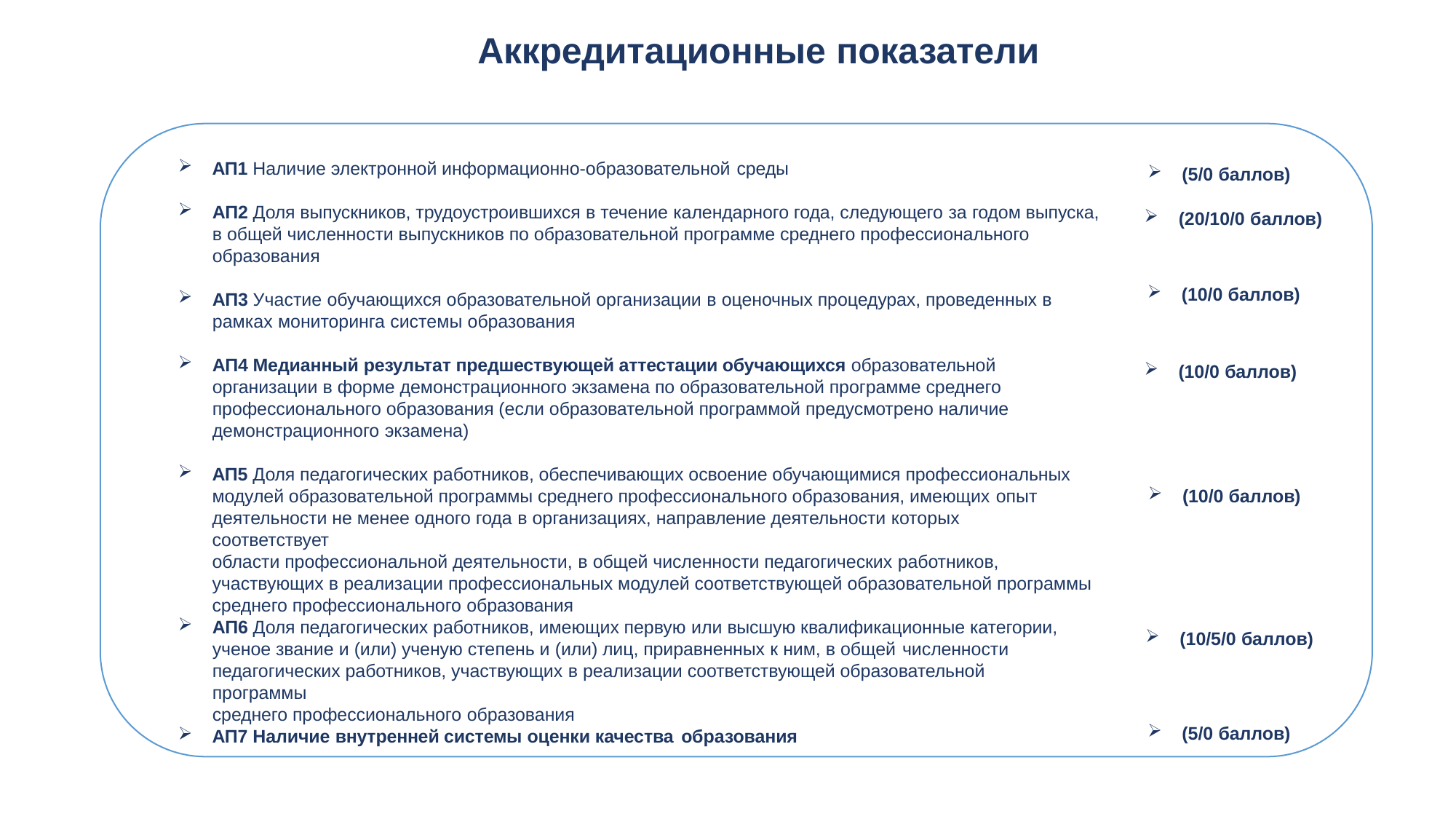

# Аккредитационные показатели

АП1 Наличие электронной информационно-образовательной среды
(5/0 баллов)
АП2 Доля выпускников, трудоустроившихся в течение календарного года, следующего за годом выпуска,  в общей численности выпускников по образовательной программе среднего профессионального  образования
(20/10/0 баллов)
(10/0 баллов)
АП3 Участие обучающихся образовательной организации в оценочных процедурах, проведенных в  рамках мониторинга системы образования
АП4 Медианный результат предшествующей аттестации обучающихся образовательной  организации в форме демонстрационного экзамена по образовательной программе среднего  профессионального образования (если образовательной программой предусмотрено наличие  демонстрационного экзамена)
(10/0 баллов)
АП5 Доля педагогических работников, обеспечивающих освоение обучающимися профессиональных  модулей образовательной программы среднего профессионального образования, имеющих опыт
деятельности не менее одного года в организациях, направление деятельности которых соответствует
области профессиональной деятельности, в общей численности педагогических работников,
участвующих в реализации профессиональных модулей соответствующей образовательной программы  среднего профессионального образования
(10/0 баллов)
АП6 Доля педагогических работников, имеющих первую или высшую квалификационные категории,  ученое звание и (или) ученую степень и (или) лиц, приравненных к ним, в общей численности
педагогических работников, участвующих в реализации соответствующей образовательной программы
среднего профессионального образования
(10/5/0 баллов)
(5/0 баллов)
АП7 Наличие внутренней системы оценки качества образования